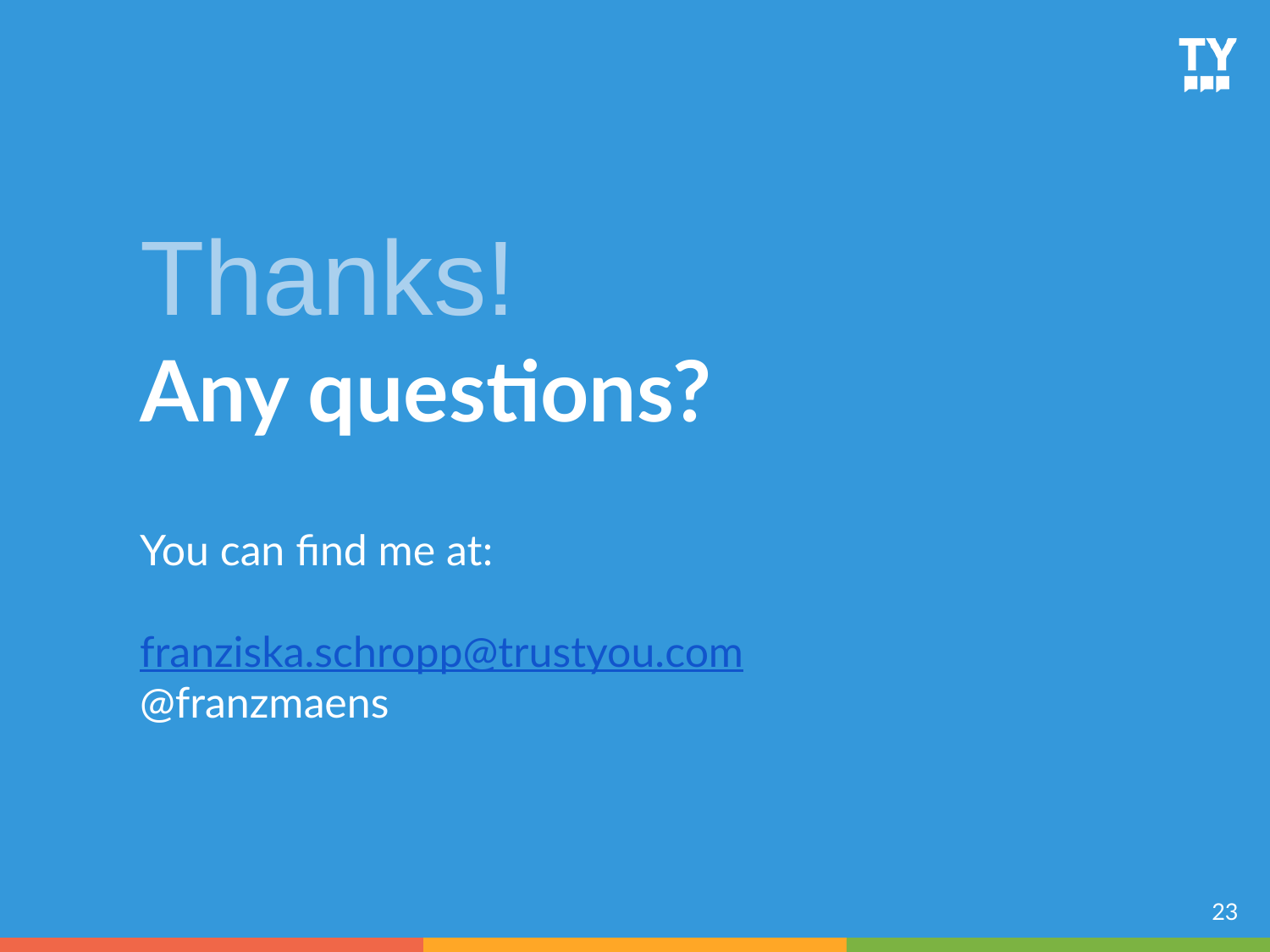

Thanks!
Any questions?
You can find me at:

franziska.schropp@trustyou.com
@franzmaens

23